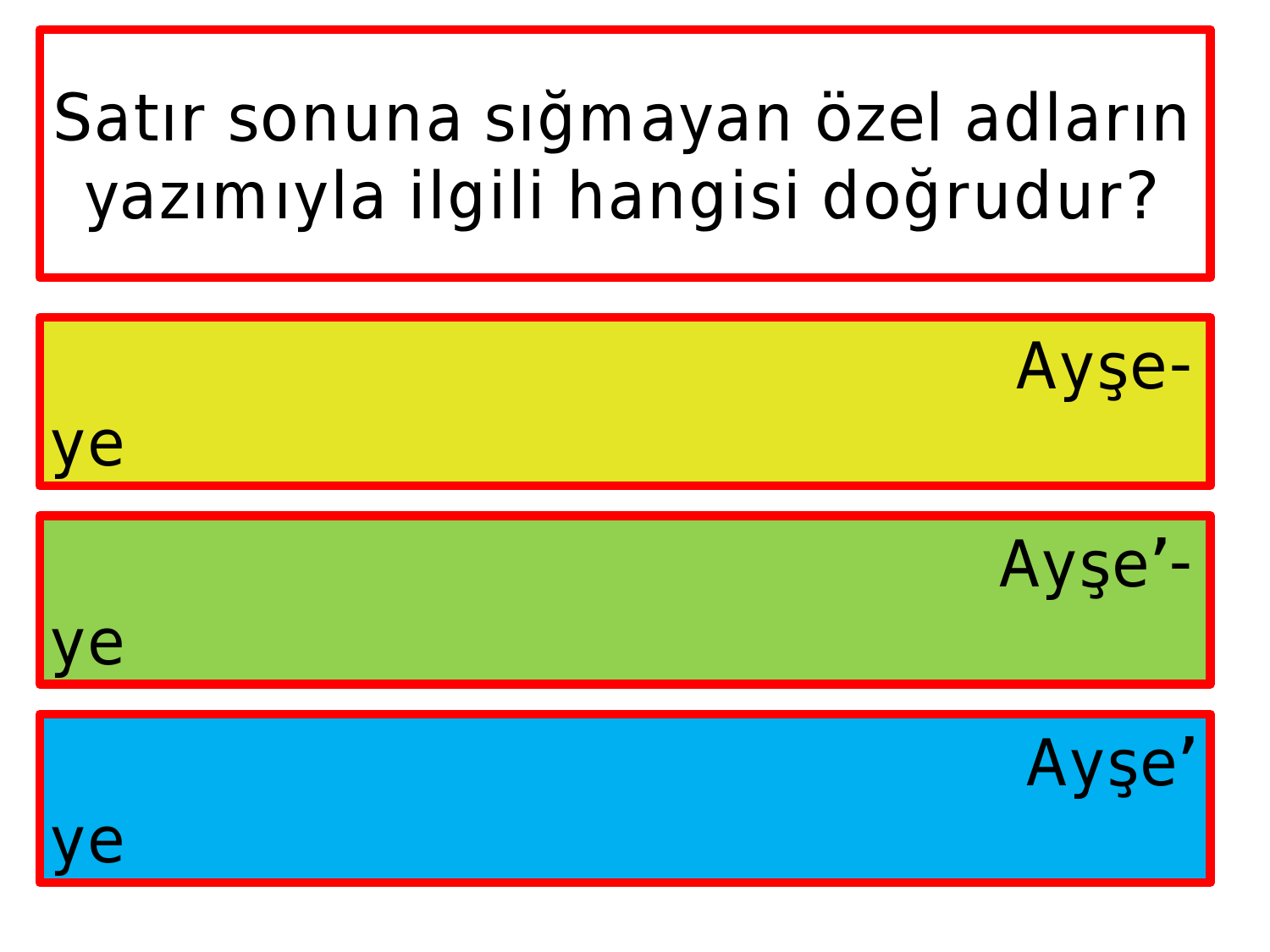

# Satır sonuna sığmayan özel adların yazımıyla ilgili hangisi doğrudur?
Ayşe-
ye
Ayşe’-
ye
Ayşe’
ye